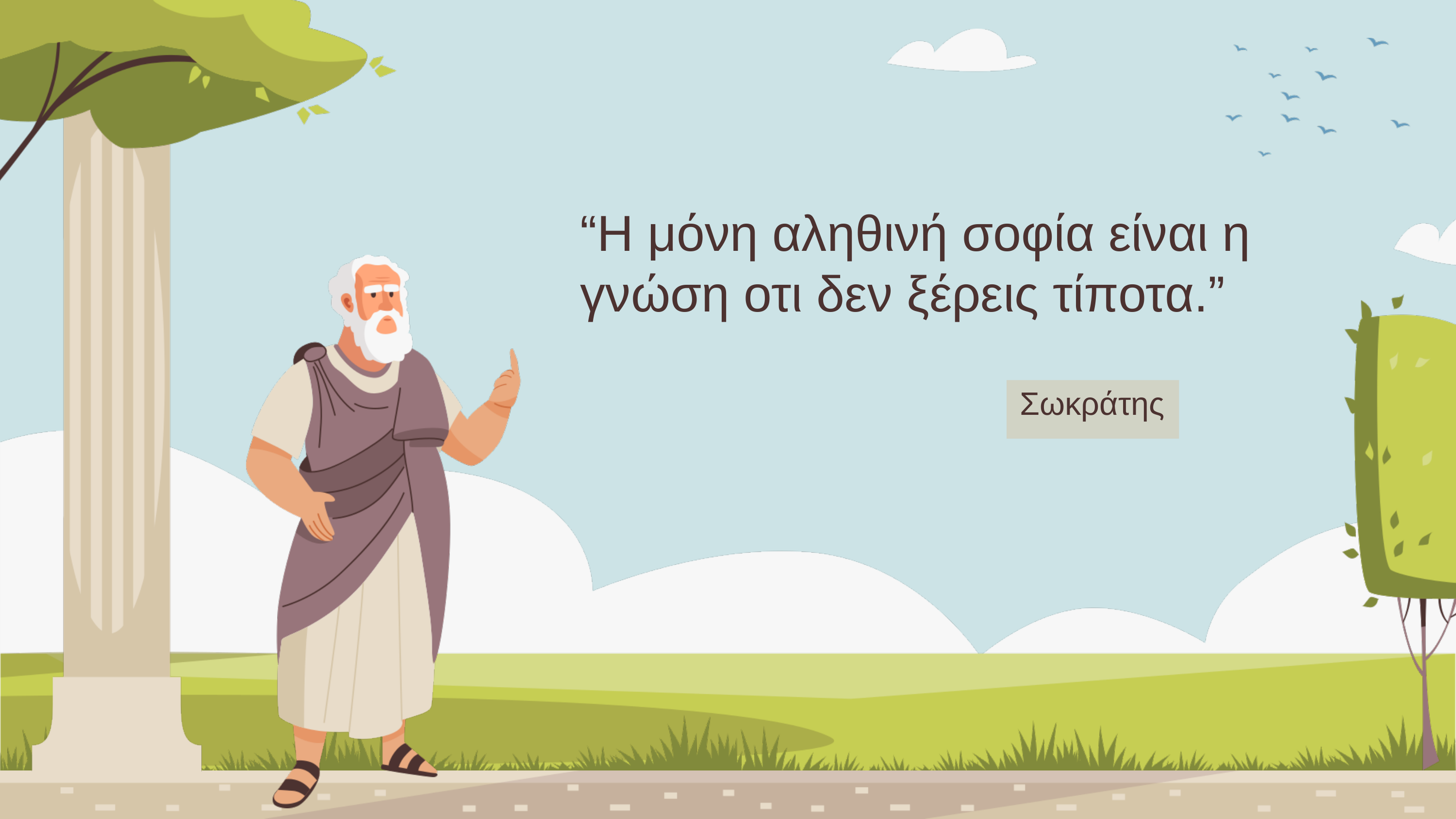

“Η μόνη αληθινή σοφία είναι η γνώση οτι δεν ξέρεις τίποτα.”

 Σωκράτης